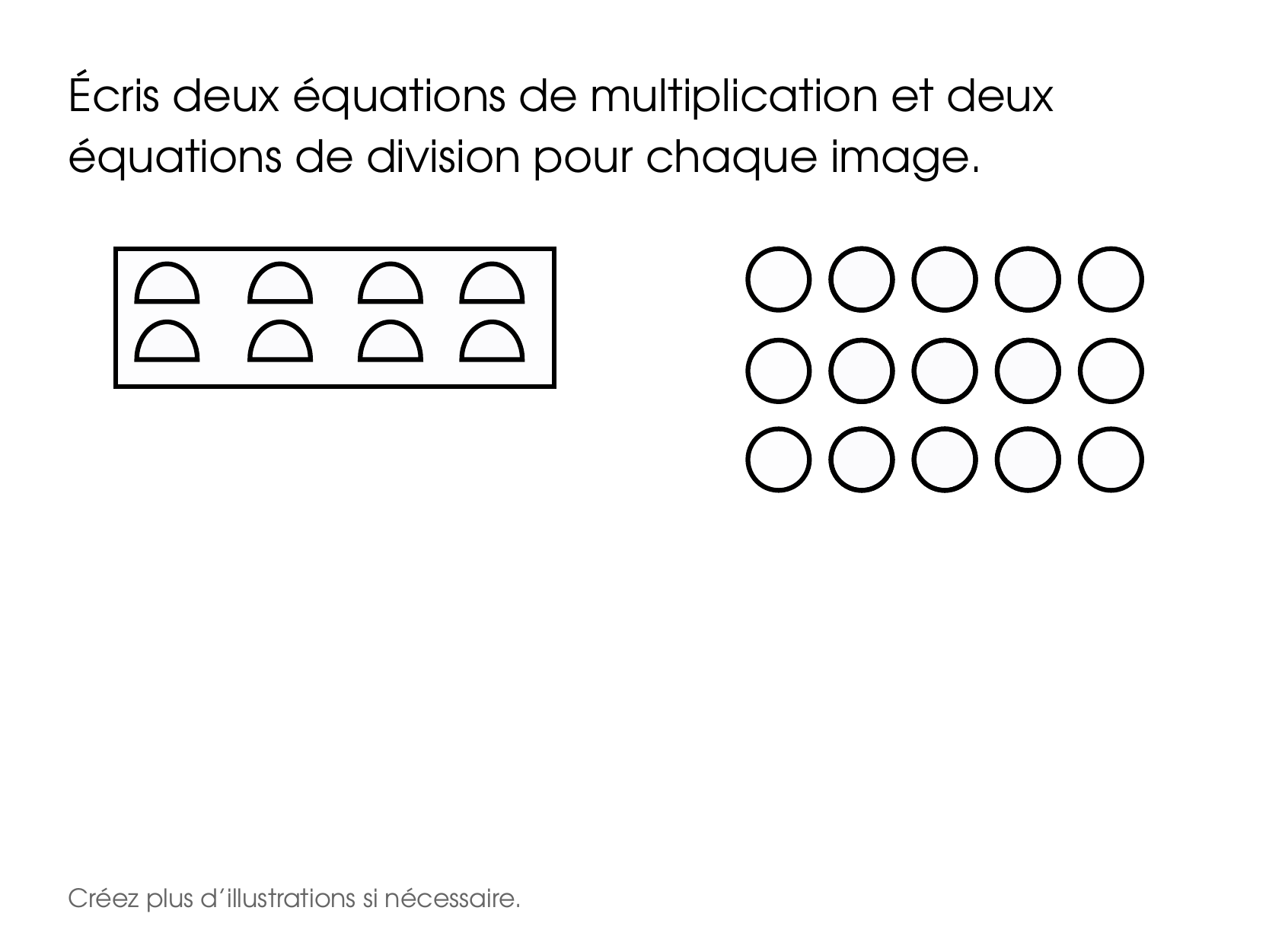

Écris deux équations de multiplication et deux équations de division pour chaque image.

Créez plus d’illustrations si nécessaire.